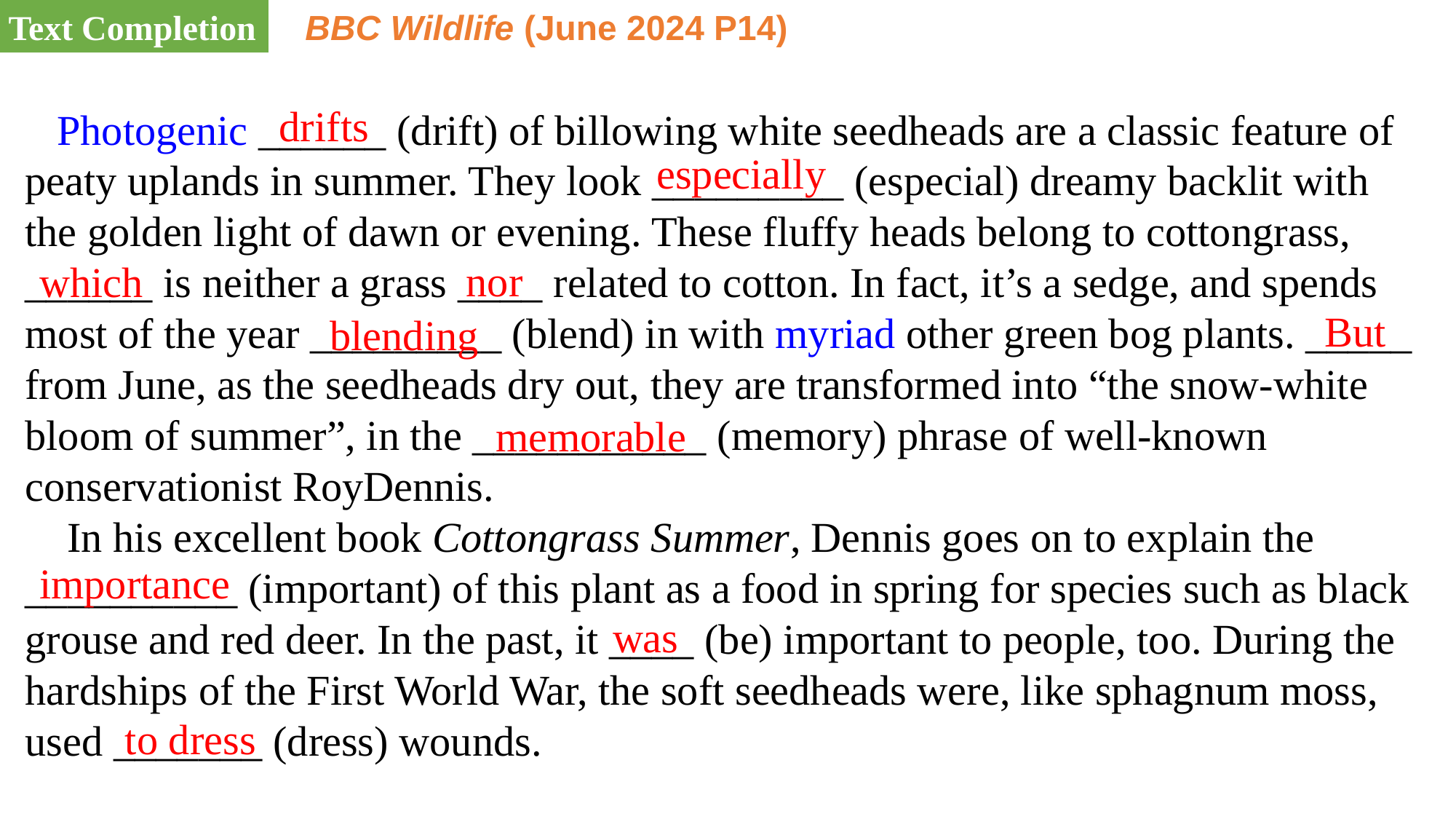

Text Completion
BBC Wildlife (June 2024 P14)
drifts
   Photogenic ______ (drift) of billowing white seedheads are a classic feature of peaty uplands in summer. They look _________ (especial) dreamy backlit with the golden light of dawn or evening. These fluffy heads belong to cottongrass, ______ is neither a grass ____ related to cotton. In fact, it’s a sedge, and spends most of the year _________ (blend) in with myriad other green bog plants. _____ from June, as the seedheads dry out, they are transformed into “the snow-white bloom of summer”, in the ___________ (memory) phrase of well-known conservationist RoyDennis.
    In his excellent book Cottongrass Summer, Dennis goes on to explain the __________ (important) of this plant as a food in spring for species such as black grouse and red deer. In the past, it ____ (be) important to people, too. During the hardships of the First World War, the soft seedheads were, like sphagnum moss, used _______ (dress) wounds.
especially
nor
which
But
blending
memorable
importance
was
to dress